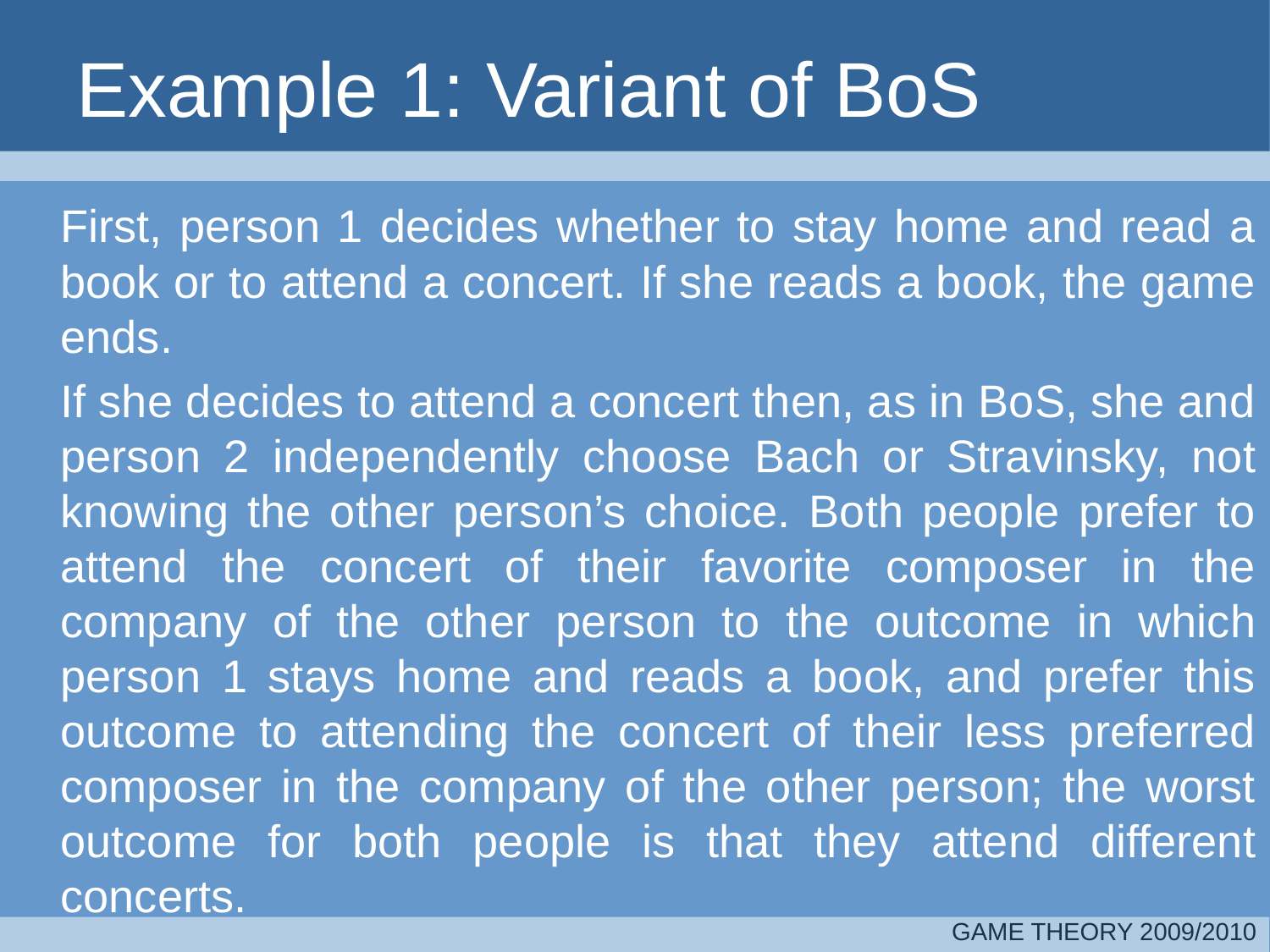

# Example 1: Variant of BoS
	First, person 1 decides whether to stay home and read a book or to attend a concert. If she reads a book, the game ends.
	If she decides to attend a concert then, as in BoS, she and person 2 independently choose Bach or Stravinsky, not knowing the other person’s choice. Both people prefer to attend the concert of their favorite composer in the company of the other person to the outcome in which person 1 stays home and reads a book, and prefer this outcome to attending the concert of their less preferred composer in the company of the other person; the worst outcome for both people is that they attend different concerts.
GAME THEORY 2009/2010